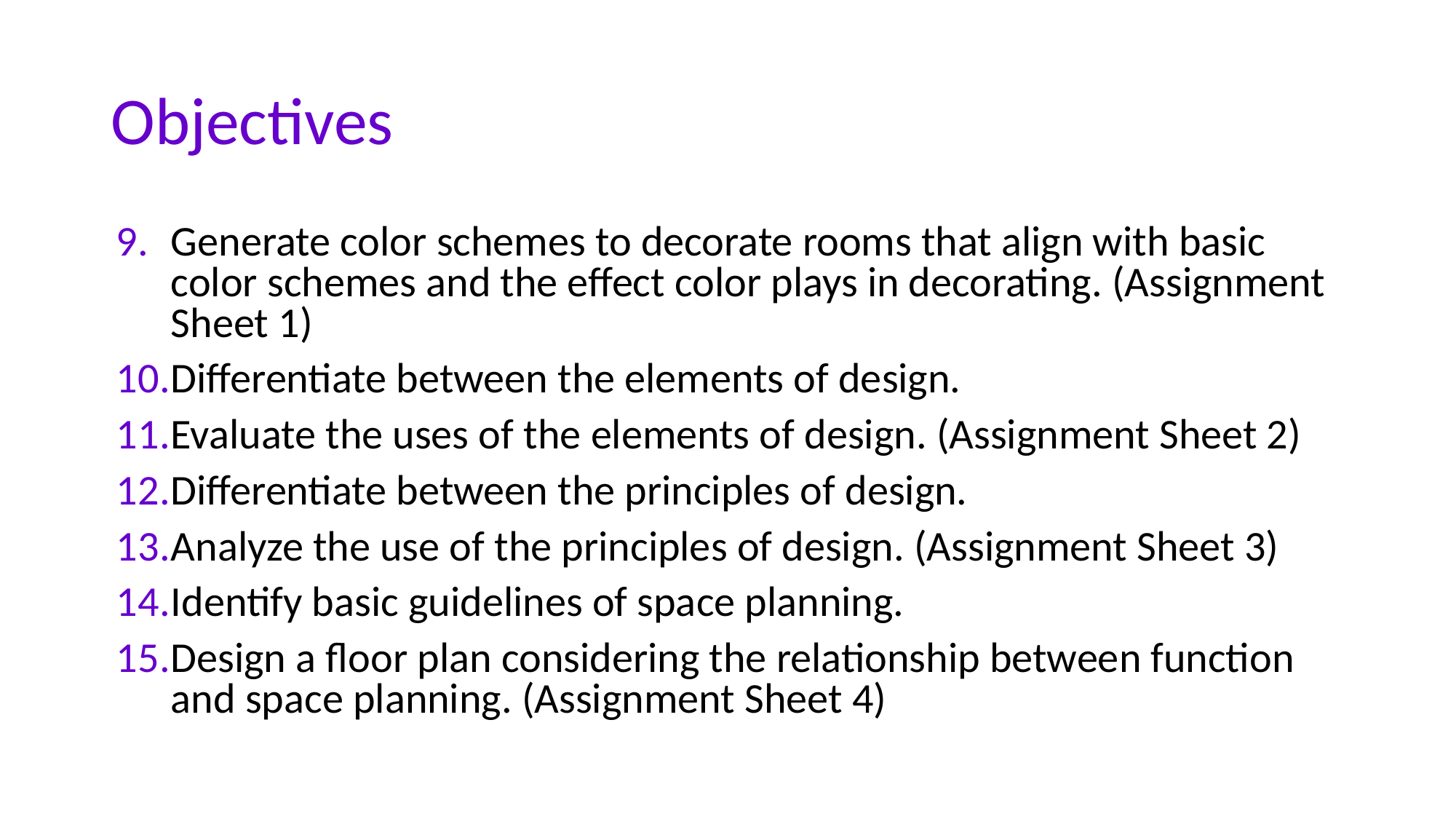

# Objectives
Generate color schemes to decorate rooms that align with basic color schemes and the effect color plays in decorating. (Assignment Sheet 1)
Differentiate between the elements of design.
Evaluate the uses of the elements of design. (Assignment Sheet 2)
Differentiate between the principles of design.
Analyze the use of the principles of design. (Assignment Sheet 3)
Identify basic guidelines of space planning.
Design a floor plan considering the relationship between function and space planning. (Assignment Sheet 4)